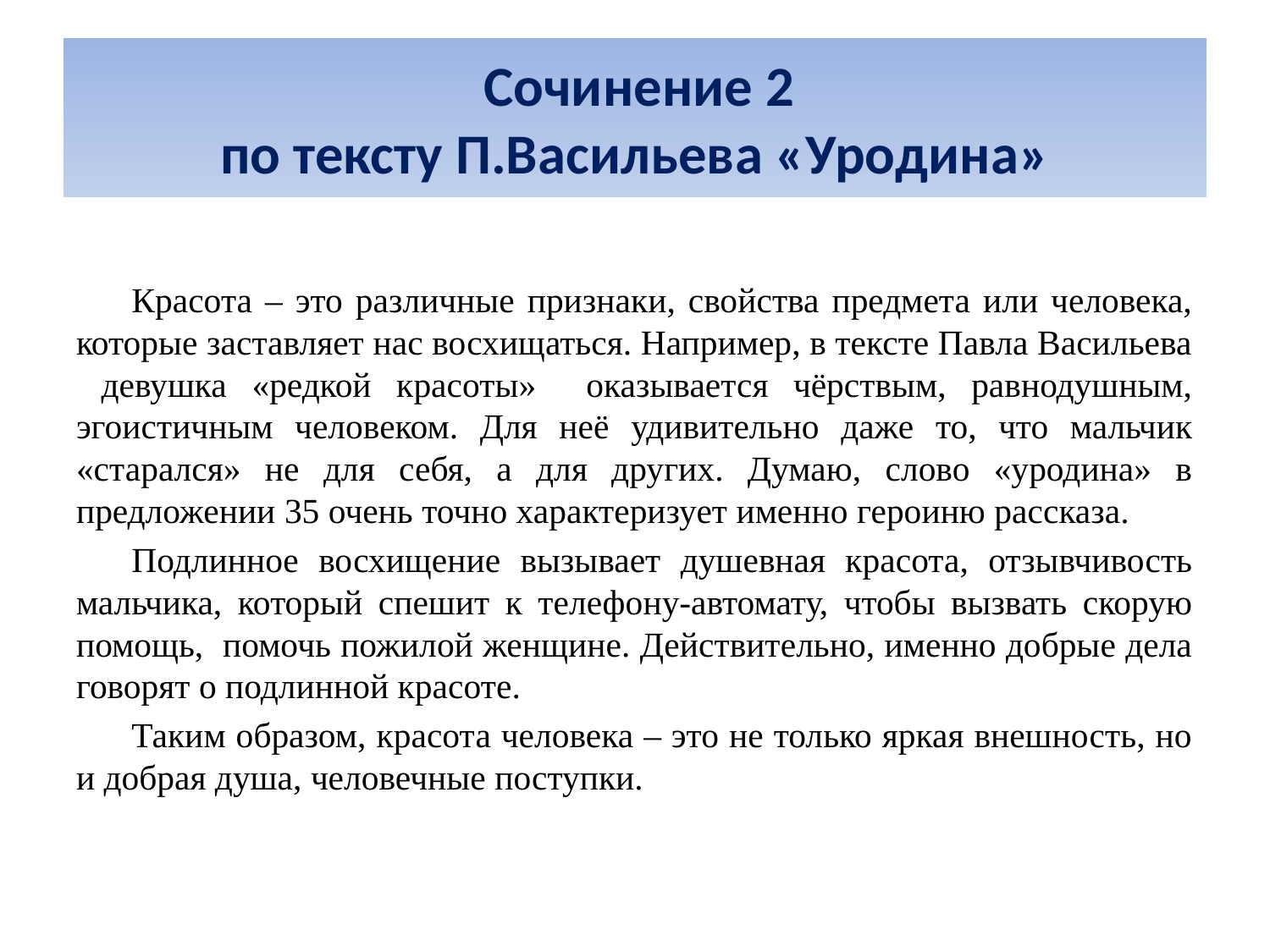

# Сочинение 2 по тексту П.Васильева «Уродина»

Красота – это различные признаки, свойства предмета или человека, которые заставляет нас восхищаться. Например, в тексте Павла Васильева  девушка «редкой красоты»  оказывается чёрствым, равнодушным, эгоистичным человеком. Для неё удивительно даже то, что мальчик «старался» не для себя, а для других. Думаю, слово «уродина» в предложении 35 очень точно характеризует именно героиню рассказа.
Подлинное восхищение вызывает душевная красота, отзывчивость мальчика, который спешит к телефону-автомату, чтобы вызвать скорую помощь,  помочь пожилой женщине. Действительно, именно добрые дела говорят о подлинной красоте.
Таким образом, красота человека – это не только яркая внешность, но и добрая душа, человечные поступки.